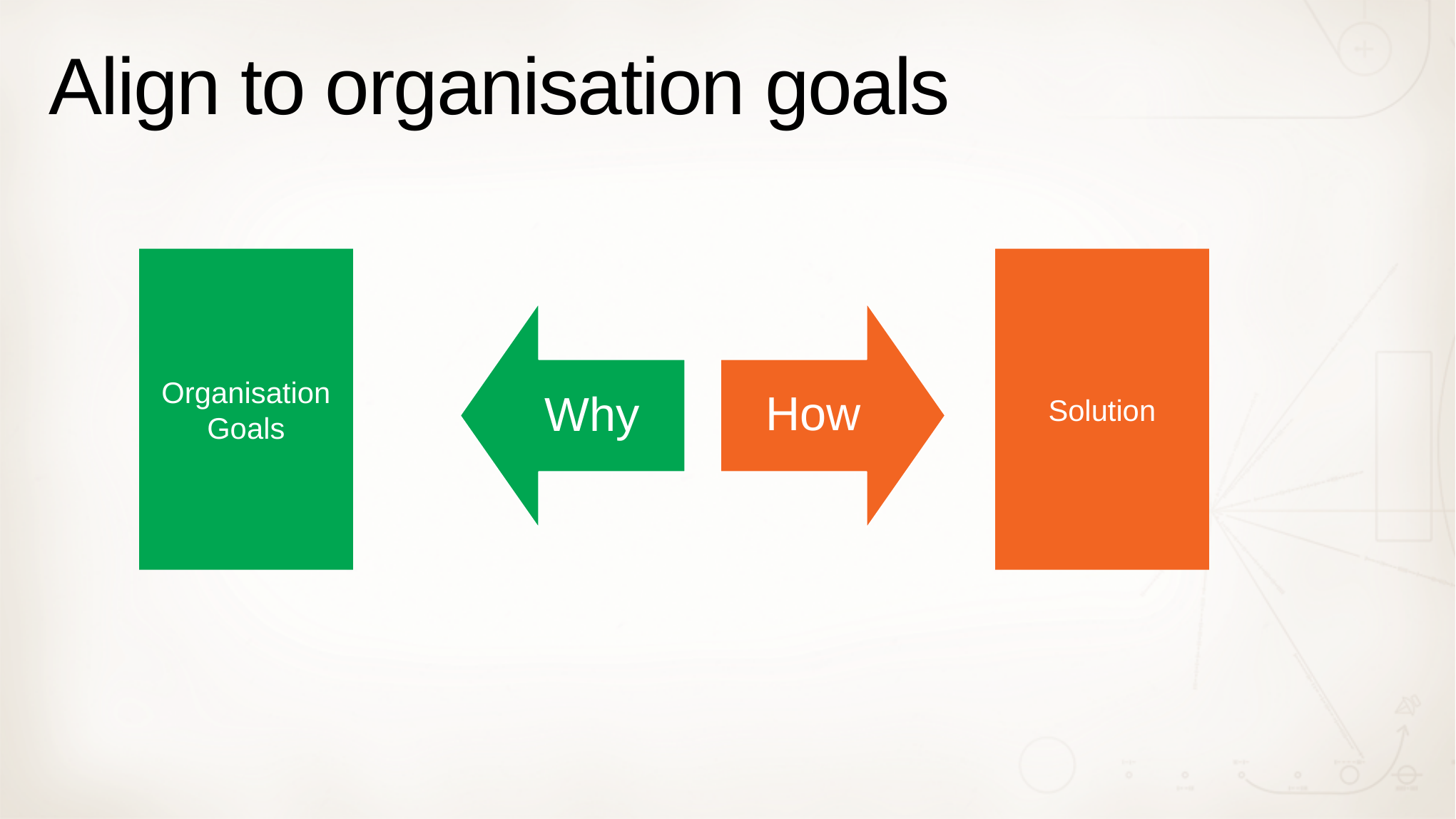

# Align to organisation goals

Organisation Goals
Solution
Why
How